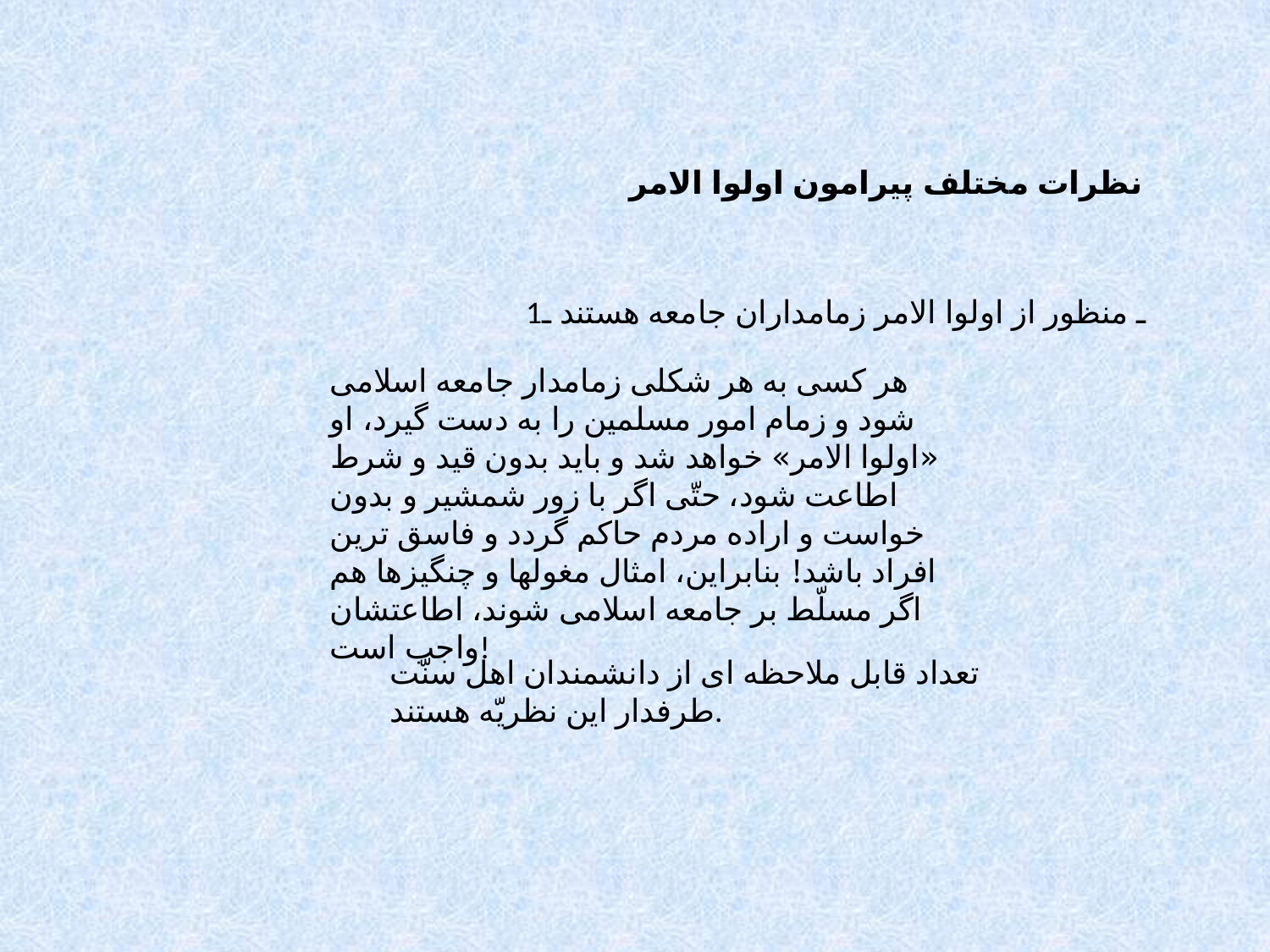

نظرات مختلف پيرامون اولوا الامر
1ـ منظور از اولوا الامر زمامداران جامعه هستند ـ
هر كسى به هر شكلى زمامدار جامعه اسلامى شود و زمام امور مسلمين را به دست گيرد، او «اولوا الامر» خواهد شد و بايد بدون قيد و شرط اطاعت شود، حتّى اگر با زور شمشير و بدون خواست و اراده مردم حاكم گردد و فاسق ترين افراد باشد! بنابراين، امثال مغولها و چنگيزها هم اگر مسلّط بر جامعه اسلامى شوند، اطاعتشان واجب است!
تعداد قابل ملاحظه اى از دانشمندان اهل سنّت طرفدار اين نظريّه هستند.